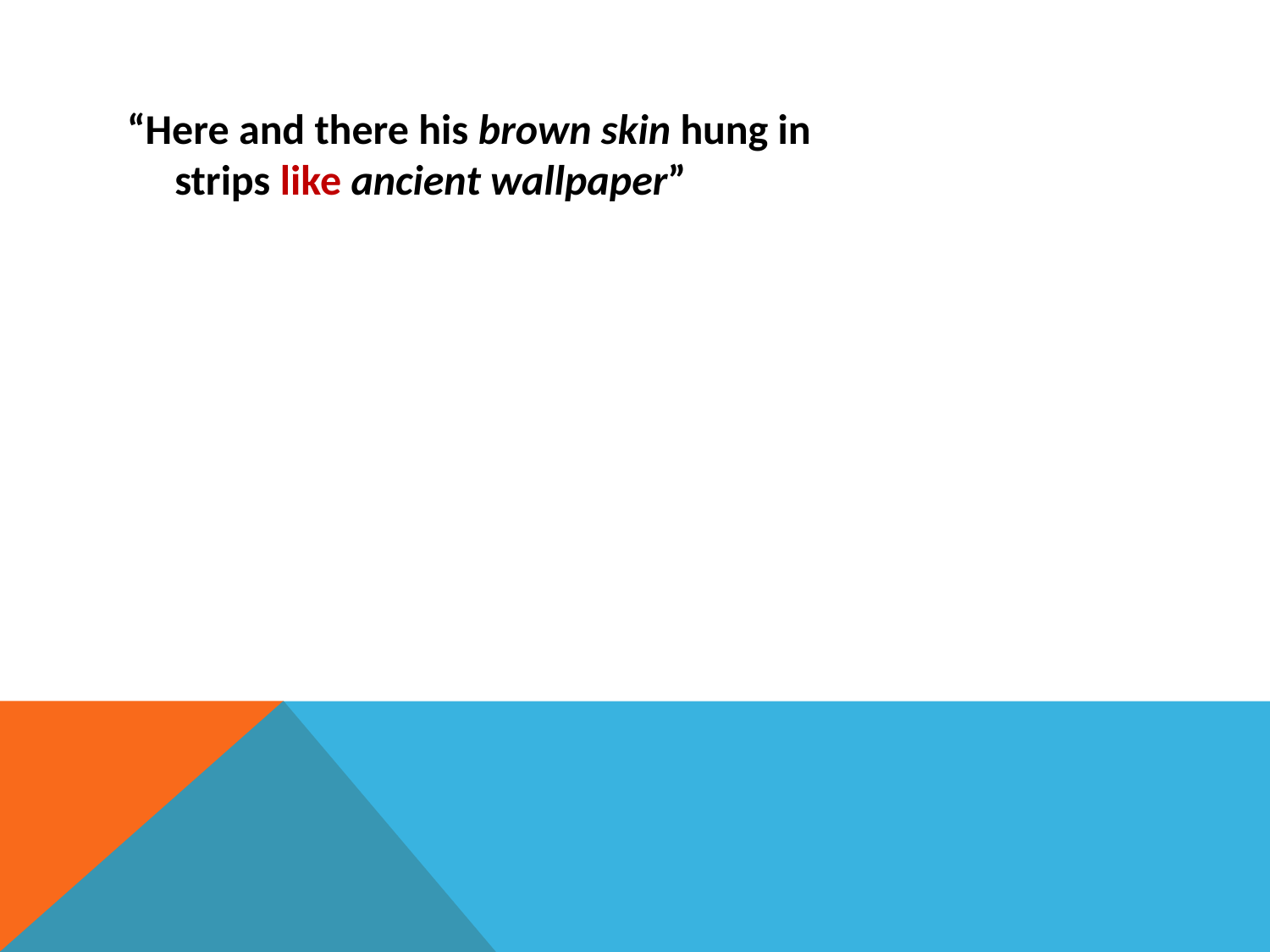

“Here and there his brown skin hung in strips like ancient wallpaper”